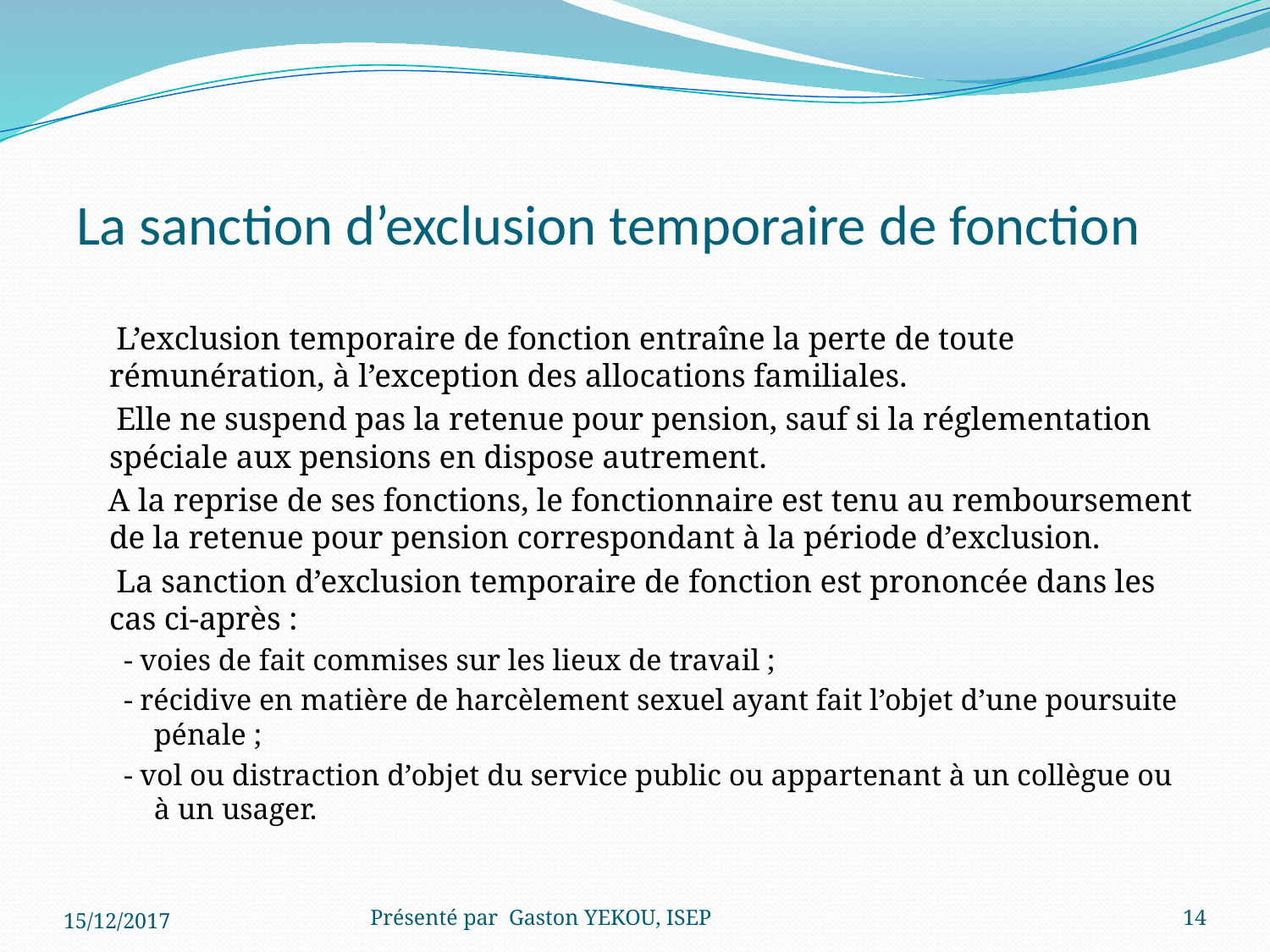

# La sanction d’exclusion temporaire de fonction

     L’exclusion temporaire de fonction entraîne la perte de toute rémunération, à l’exception des allocations familiales.
     Elle ne suspend pas la retenue pour pension, sauf si la réglementation spéciale aux pensions en dispose autrement.
    A la reprise de ses fonctions, le fonctionnaire est tenu au remboursement de la retenue pour pension correspondant à la période d’exclusion.
     La sanction d’exclusion temporaire de fonction est prononcée dans les cas ci-après :
- voies de fait commises sur les lieux de travail ;
- récidive en matière de harcèlement sexuel ayant fait l’objet d’une poursuite pénale ;
- vol ou distraction d’objet du service public ou appartenant à un collègue ou à un usager.

15/12/2017
Présenté par  Gaston YEKOU, ISEP
14